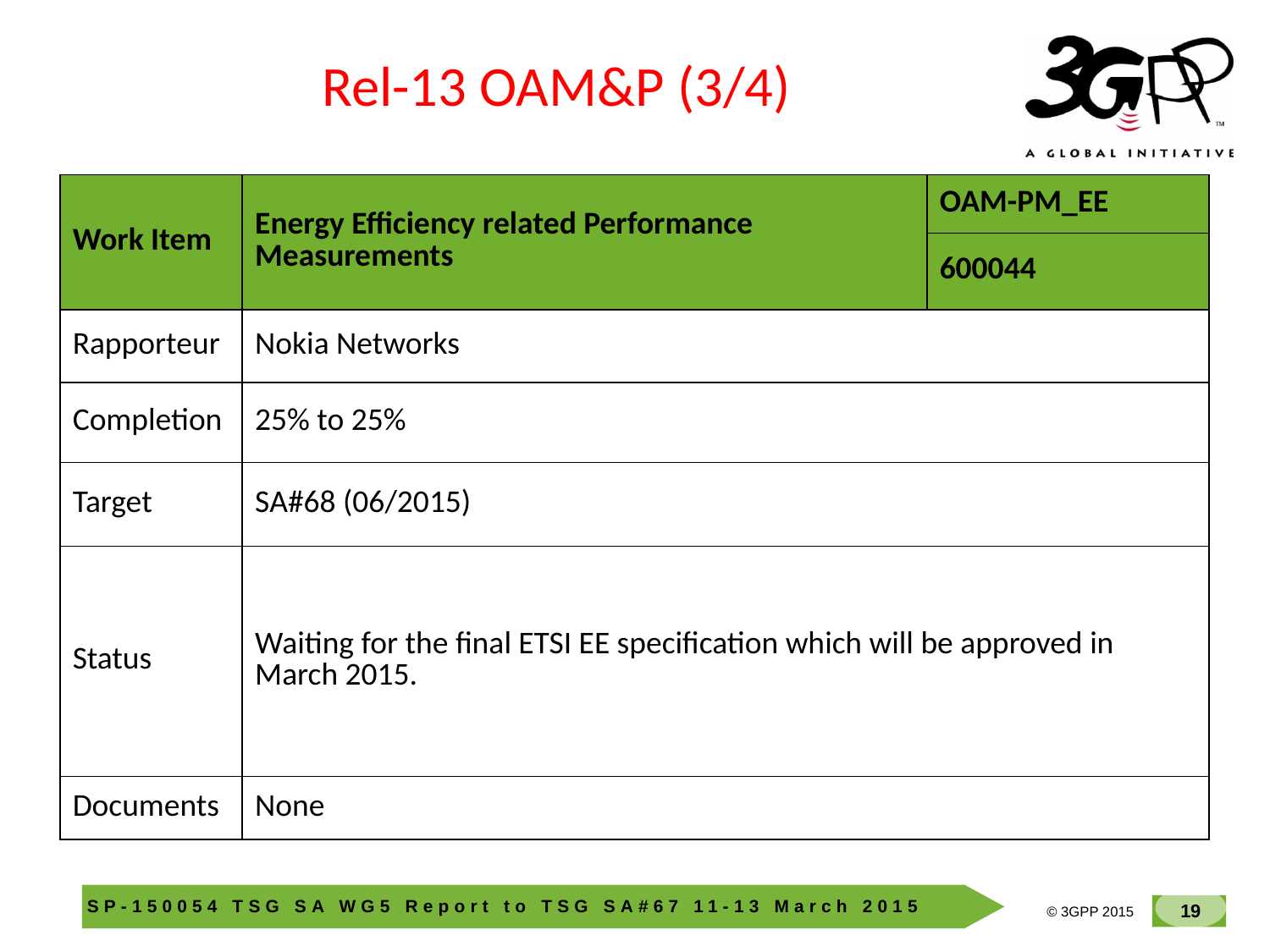

Rel-13 OAM&P (3/4)
| Work Item | Energy Efficiency related Performance Measurements | OAM-PM\_EE |
| --- | --- | --- |
|  |  | 600044 |
| Rapporteur | Nokia Networks |  |
| Completion | 25% to 25% |  |
| Target | SA#68 (06/2015) |  |
| Status | Waiting for the final ETSI EE specification which will be approved in March 2015. |  |
| Documents | None |  |